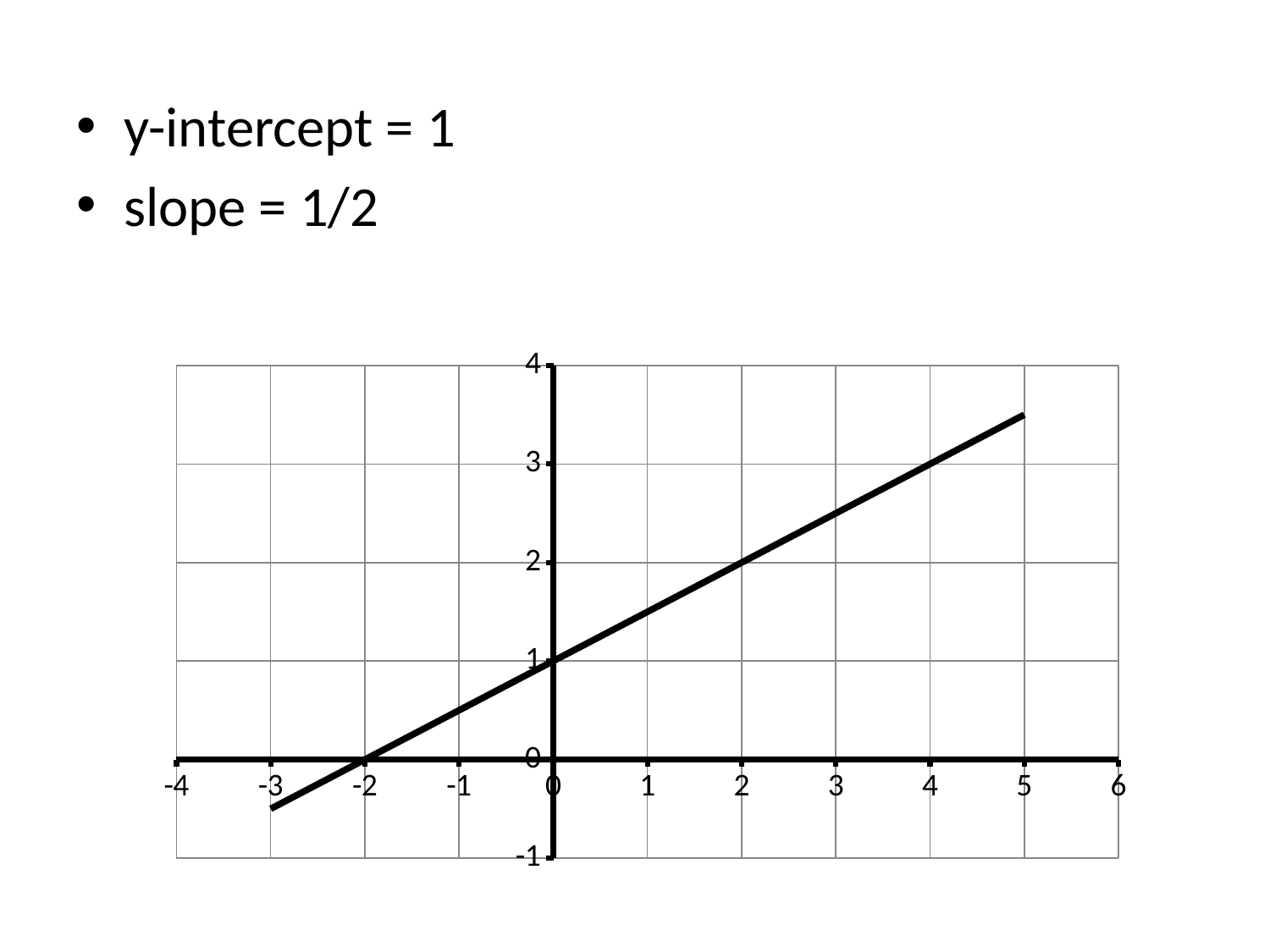

y-intercept = 1
slope = 1/2

### Chart

| Category | y |
|---|---|